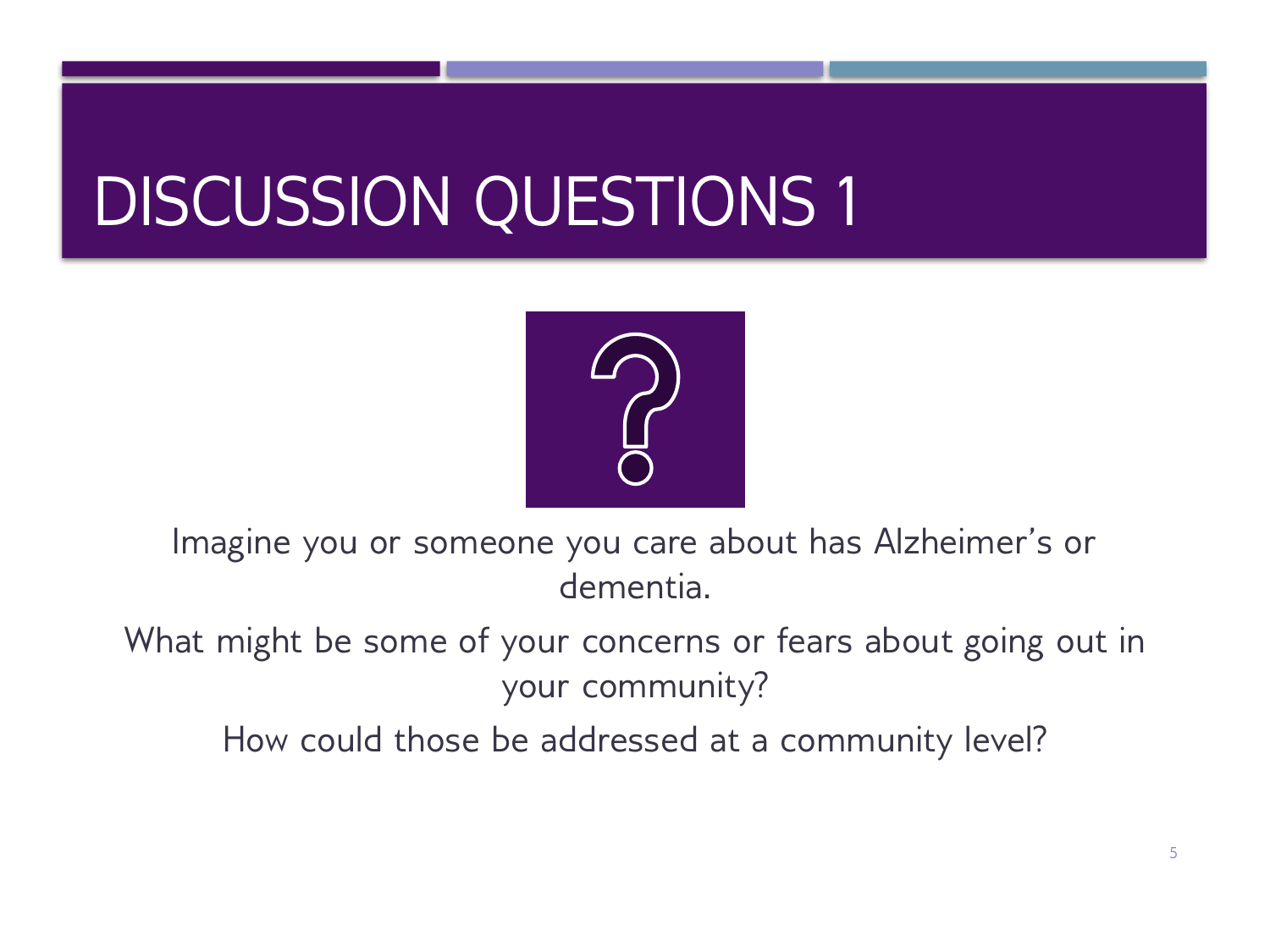

# Discussion Questions 1

Imagine you or someone you care about has Alzheimer’s or dementia.
What might be some of your concerns or fears about going out in your community?
How could those be addressed at a community level?

5